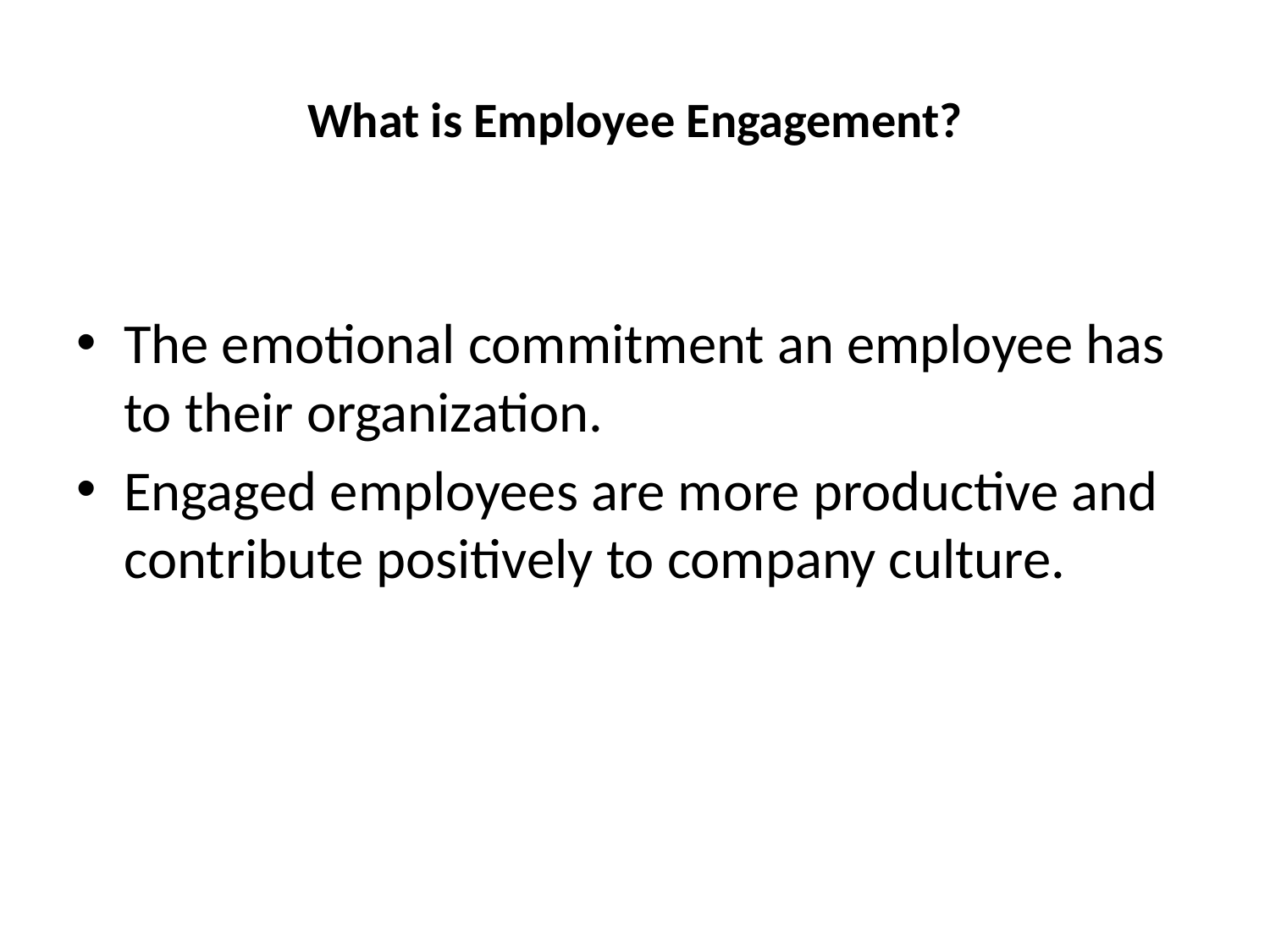

# What is Employee Engagement?

The emotional commitment an employee has to their organization.
Engaged employees are more productive and contribute positively to company culture.